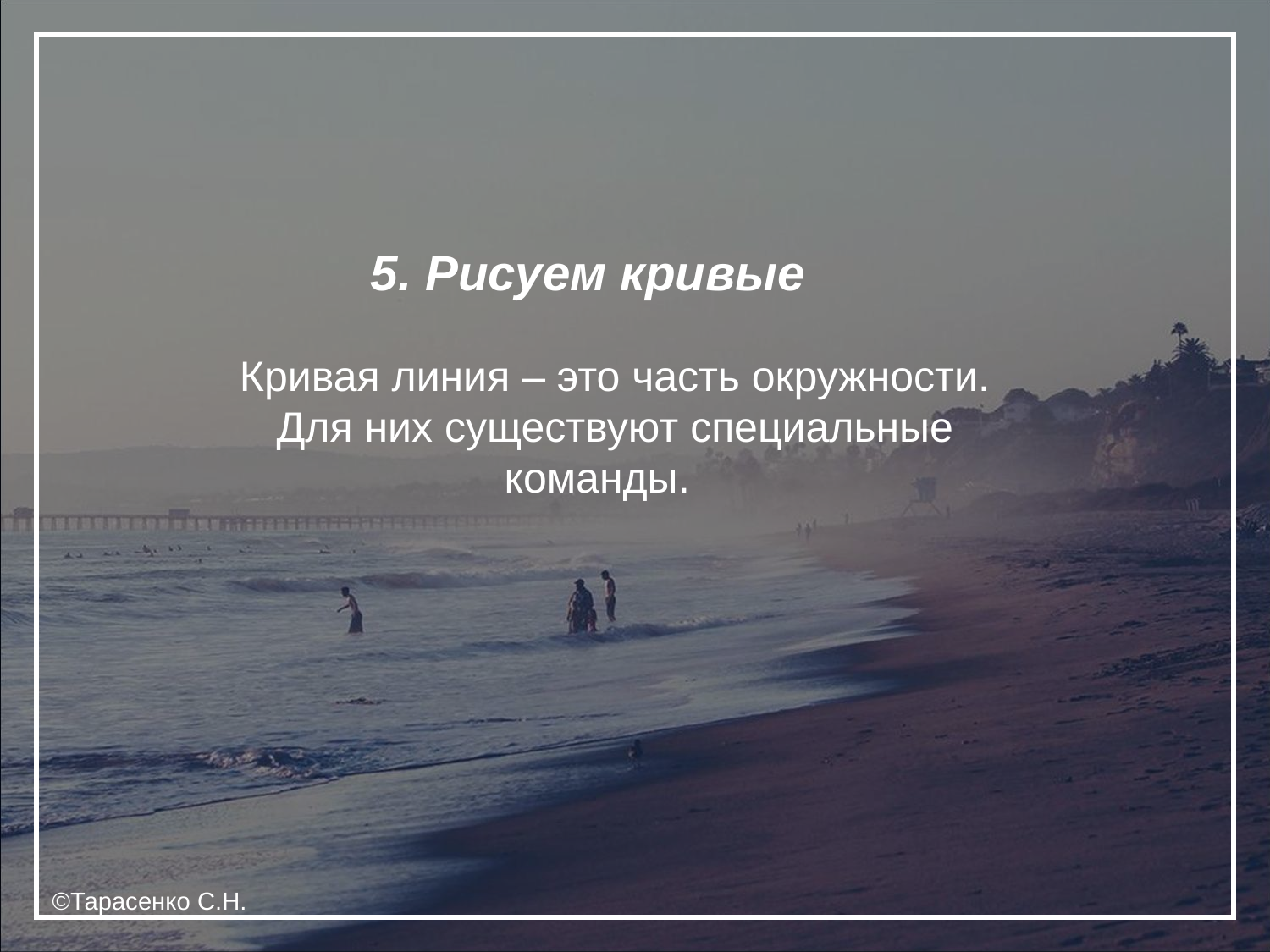

5. Рисуем кривые
Кривая линия – это часть окружности. Для них существуют специальные команды.